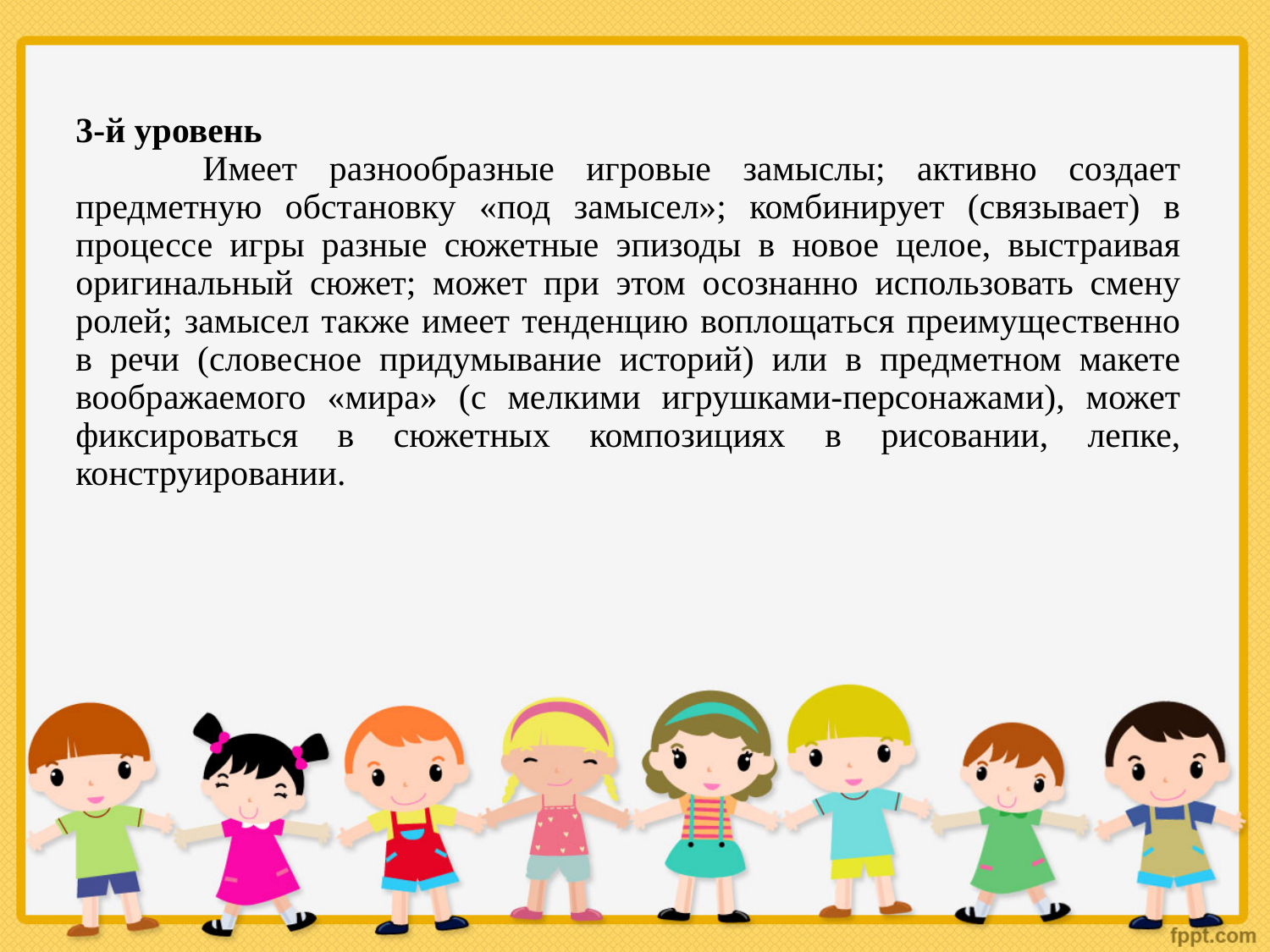

3-й уровень
	Имеет разнообразные игровые замыслы; активно создает предметную обстановку «под замысел»; комбинирует (связывает) в процессе игры разные сюжетные эпизоды в новое целое, выстраивая оригинальный сюжет; может при этом осознанно использовать смену ролей; замысел также имеет тенденцию воплощаться преимущественно в речи (словесное придумывание историй) или в предметном макете воображаемого «мира» (с мелкими игрушками-персонажами), может фиксироваться в сюжетных композициях в рисовании, лепке, конструировании.